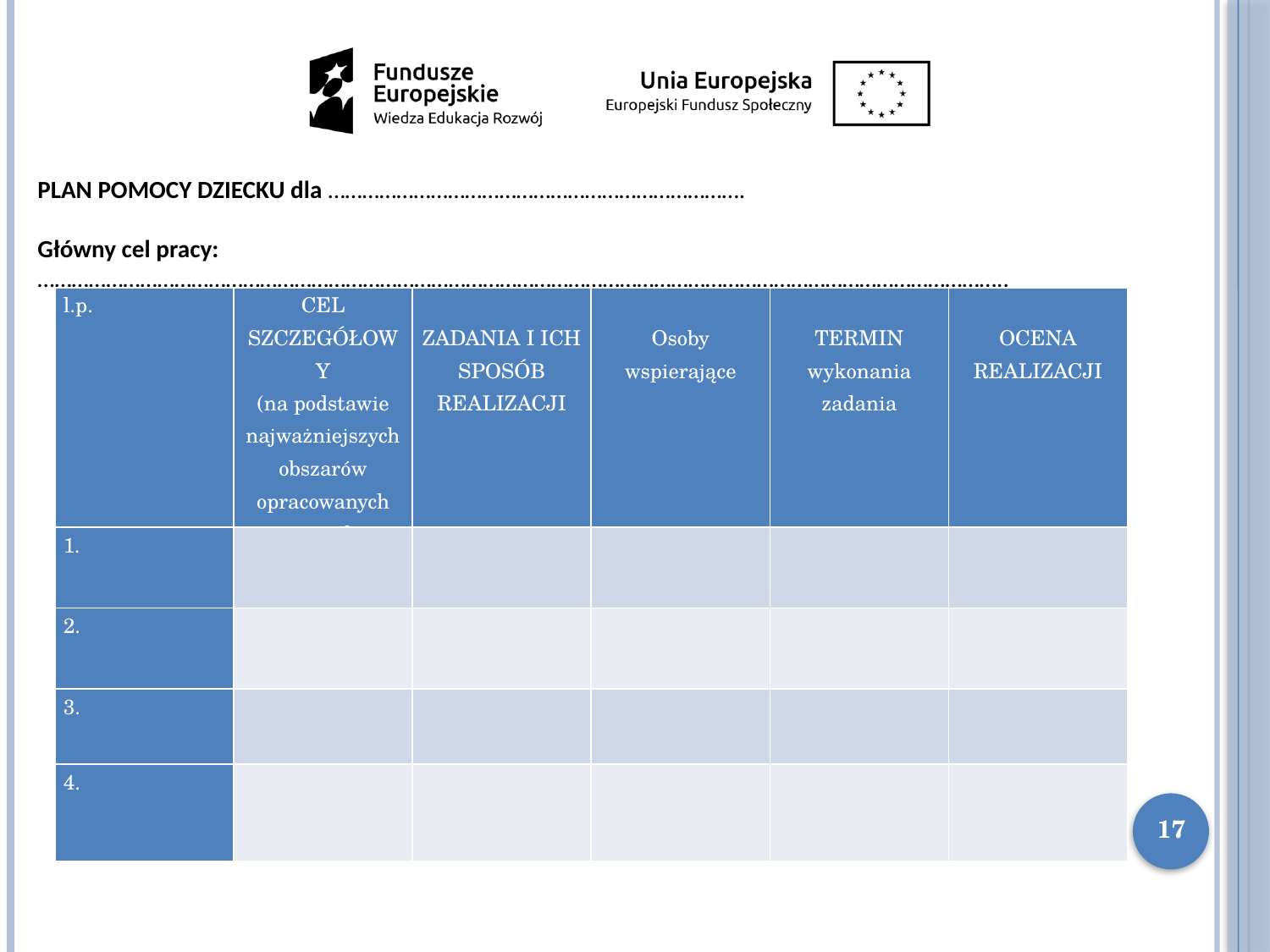

PLAN POMOCY DZIECKU dla ……………………………………………………………….

Główny cel pracy:……………………………………………………………………………………………………………………………………………………..

| l.p. | CEL SZCZEGÓŁOWY (na podstawie najważniejszych obszarów opracowanych przy analizie ekomapy) | ZADANIA I ICH SPOSÓB REALIZACJI | Osoby wspierające | TERMIN wykonania zadania | OCENA REALIZACJI |
| --- | --- | --- | --- | --- | --- |
| 1. |  |  |  |  |  |
| 2. |  |  |  |  |  |
| 3. |  |  |  |  |  |
| 4. |  |  |  |  |  |
17